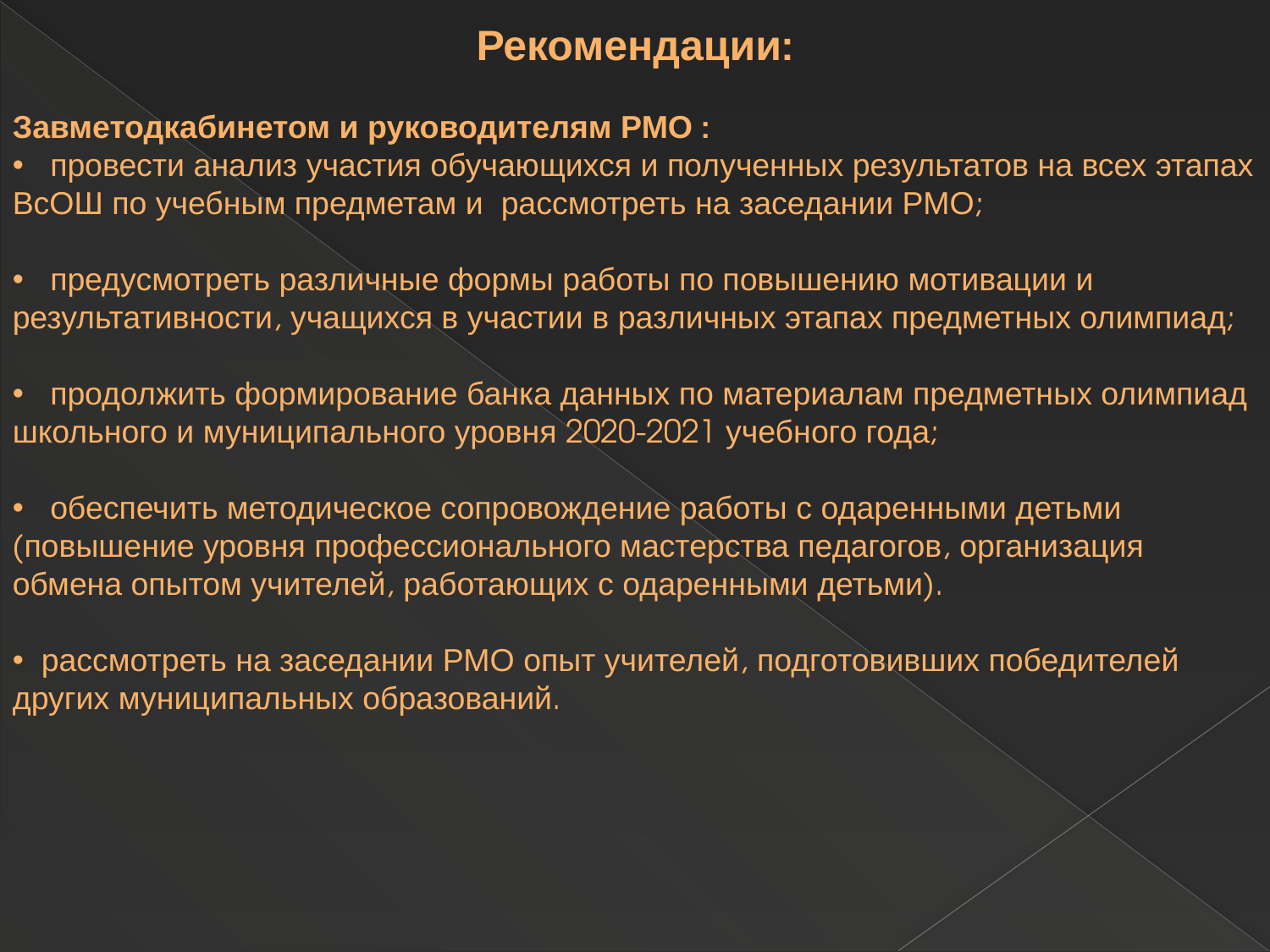

Рекомендации:

Завметодкабинетом и руководителям РМО :
   провести анализ участия обучающихся и полученных результатов на всех этапах ВсОШ по учебным предметам и  рассмотреть на заседании РМО;

   предусмотреть различные формы работы по повышению мотивации и результативности, учащихся в участии в различных этапах предметных олимпиад;

   продолжить формирование банка данных по материалам предметных олимпиад школьного и муниципального уровня 2020-2021 учебного года;

   обеспечить методическое сопровождение работы с одаренными детьми (повышение уровня профессионального мастерства педагогов, организация обмена опытом учителей, работающих с одаренными детьми).

  рассмотреть на заседании РМО опыт учителей, подготовивших победителей других муниципальных образований.